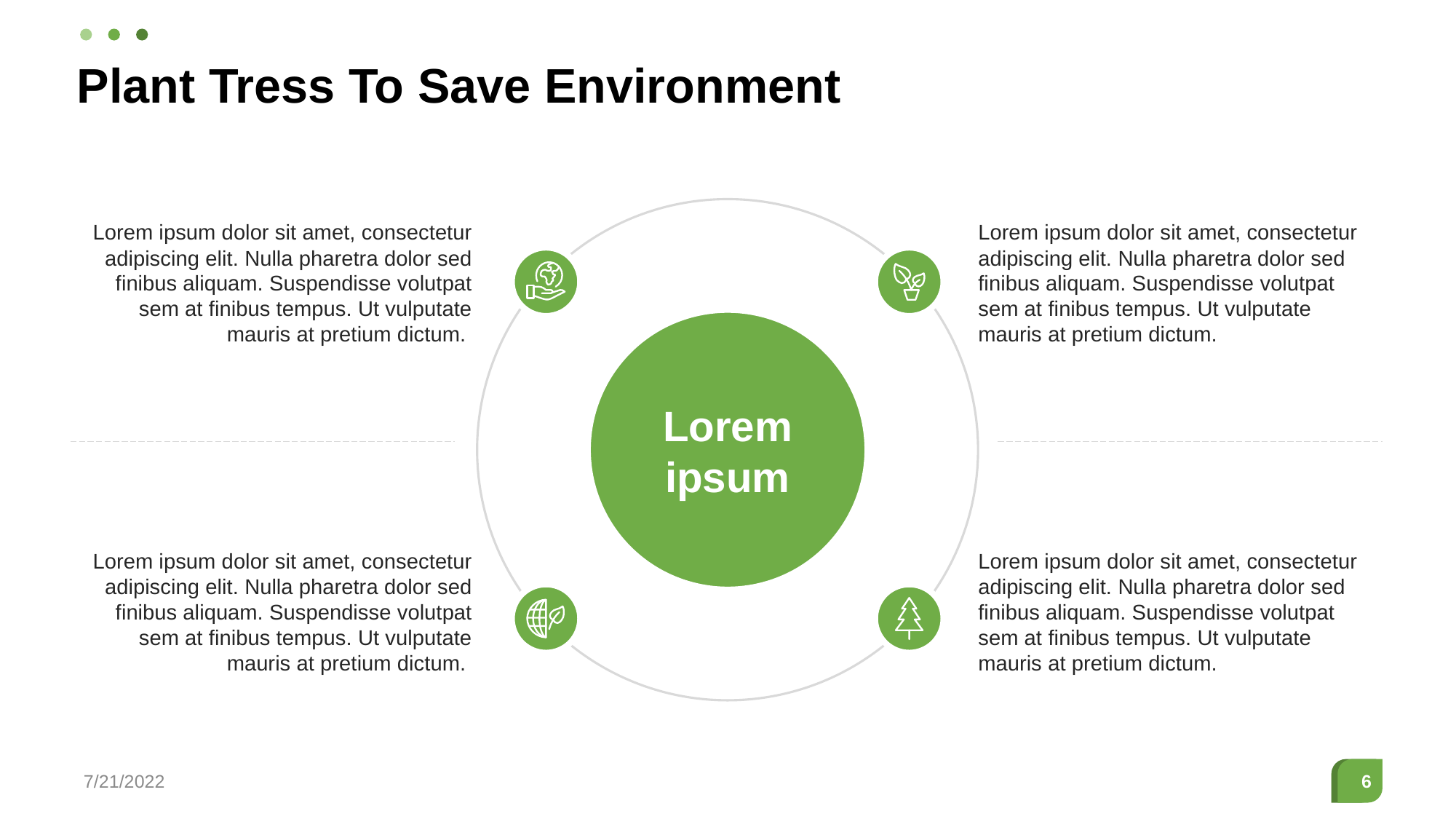

# Plant Tress To Save Environment
Lorem ipsum dolor sit amet, consectetur adipiscing elit. Nulla pharetra dolor sed finibus aliquam. Suspendisse volutpat sem at finibus tempus. Ut vulputate mauris at pretium dictum.
Lorem ipsum dolor sit amet, consectetur adipiscing elit. Nulla pharetra dolor sed finibus aliquam. Suspendisse volutpat sem at finibus tempus. Ut vulputate mauris at pretium dictum.

Lorem ipsum
Lorem ipsum dolor sit amet, consectetur adipiscing elit. Nulla pharetra dolor sed finibus aliquam. Suspendisse volutpat sem at finibus tempus. Ut vulputate mauris at pretium dictum.
Lorem ipsum dolor sit amet, consectetur adipiscing elit. Nulla pharetra dolor sed finibus aliquam. Suspendisse volutpat sem at finibus tempus. Ut vulputate mauris at pretium dictum.

7/21/2022
6